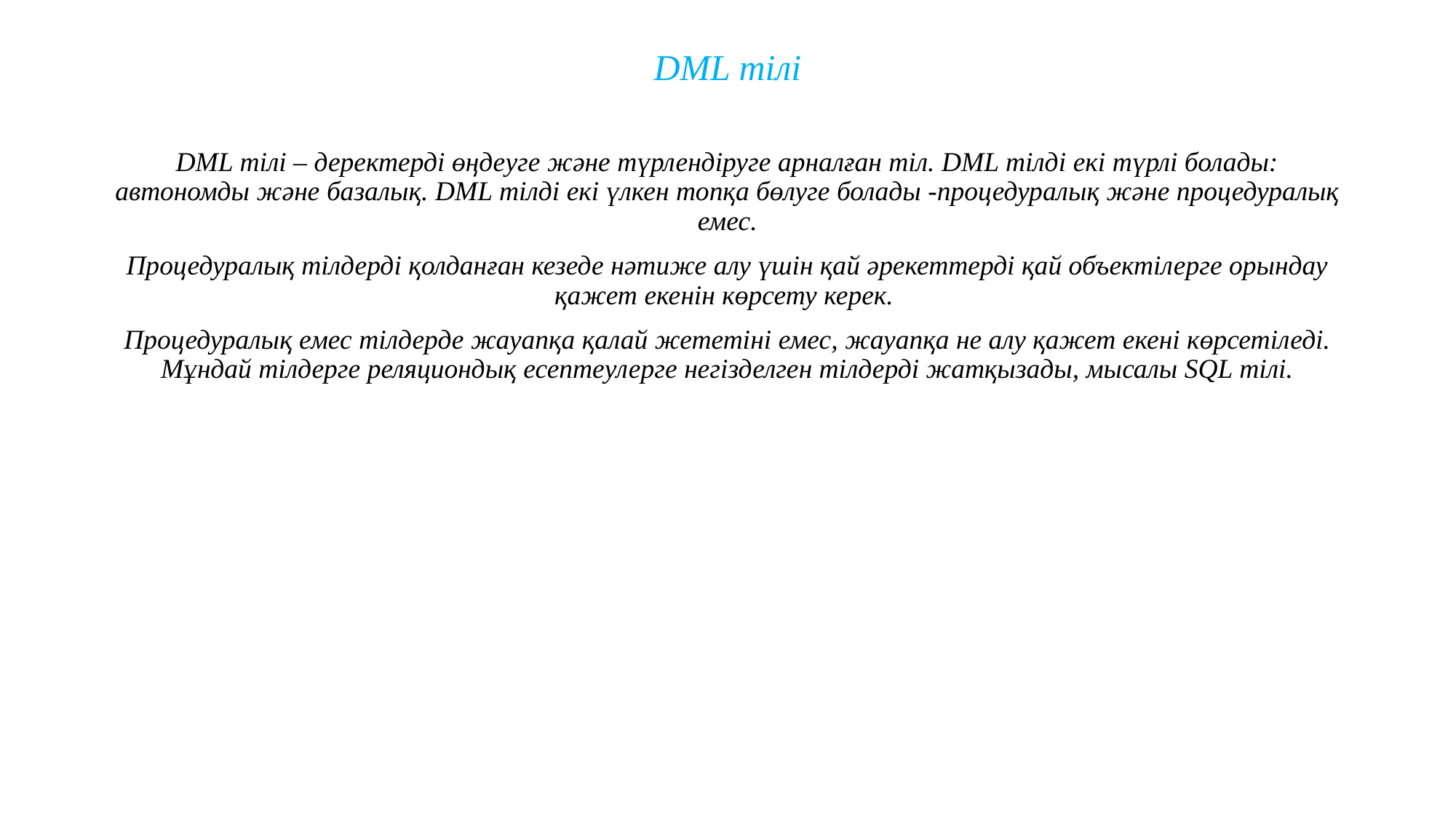

DML тілі

DML тілі – деректерді өңдеуге және түрлендіруге арналған тіл. DML тілді екі түрлі болады: автономды және базалық. DML тілді екі үлкен топқа бөлуге болады -процедуралық және процедуралық емес.
Процедуралық тілдерді қолданған кезеде нәтиже алу үшін қай әрекеттерді қай объектілерге орындау қажет екенін көрсету керек.
Процедуралық емес тілдерде жауапқа қалай жететіні емес, жауапқа не алу қажет екені көрсетіледі. Мұндай тілдерге реляциондық есептеулерге негізделген тілдерді жатқызады, мысалы SQL тілі.